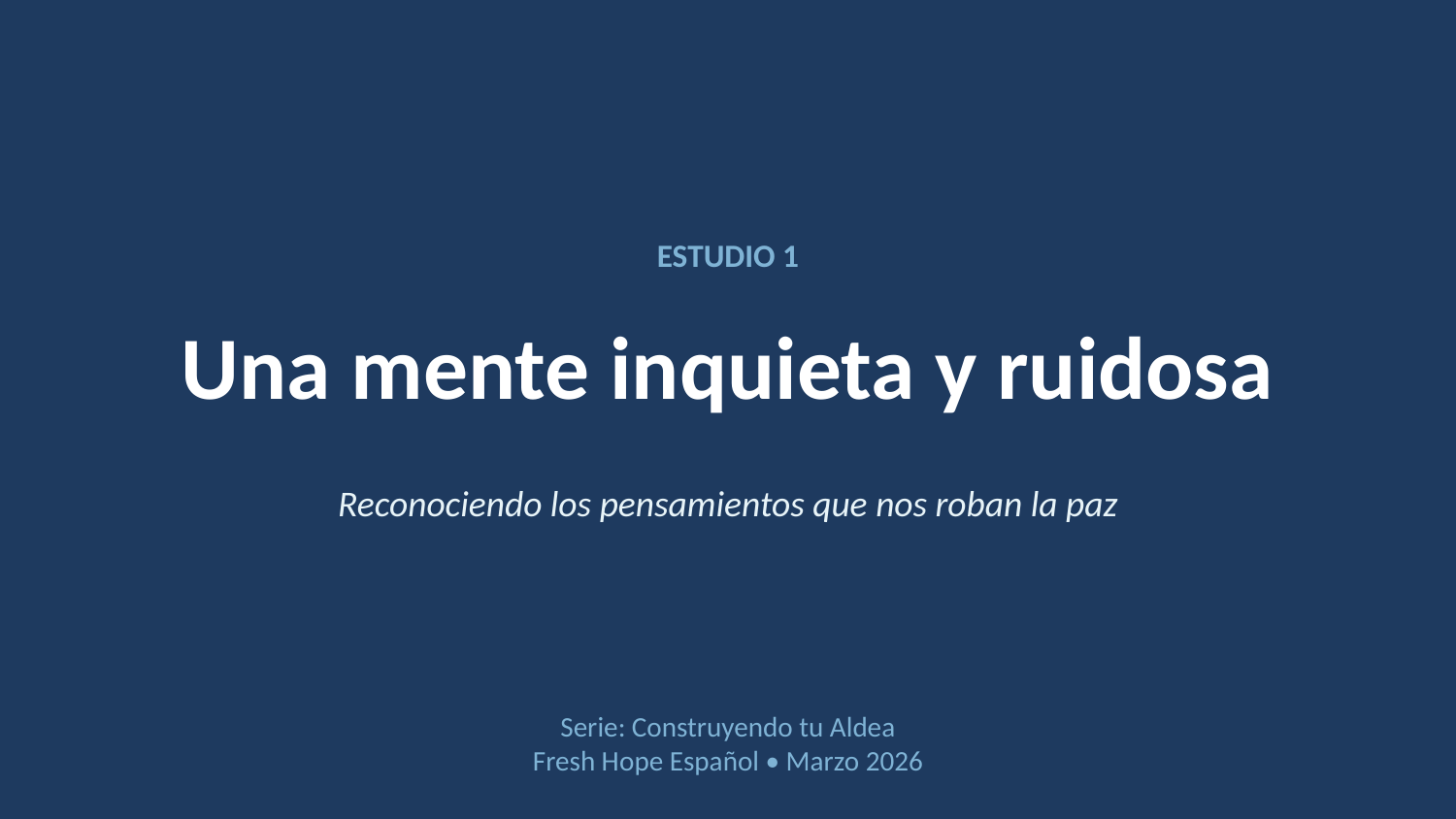

ESTUDIO 1
Una mente inquieta y ruidosa
Reconociendo los pensamientos que nos roban la paz
Serie: Construyendo tu Aldea
Fresh Hope Español • Marzo 2026